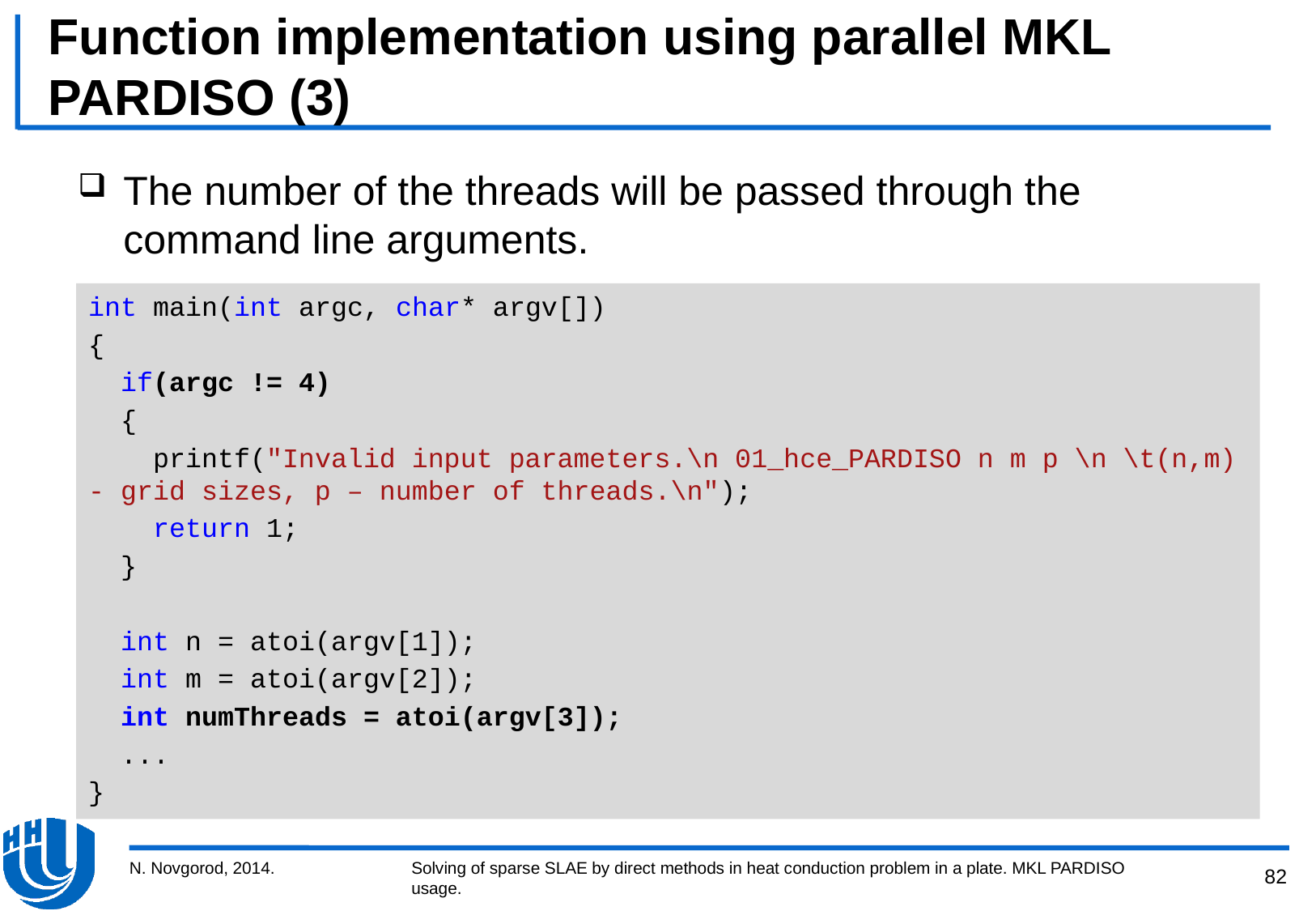

# Function implementation using parallel MKL PARDISO (3)
The number of the threads will be passed through the command line arguments.

int main(int argc, char* argv[])
{
  if(argc != 4)
  {
    printf("Invalid input parameters.\n 01_hce_PARDISO n m p \n \t(n,m) - grid sizes, p – number of threads.\n");
    return 1;
  }

  int n = atoi(argv[1]);
  int m = atoi(argv[2]);
  int numThreads = atoi(argv[3]);
  ...
}
N. Novgorod, 2014.
Solving of sparse SLAE by direct methods in heat conduction problem in a plate. MKL PARDISO usage.